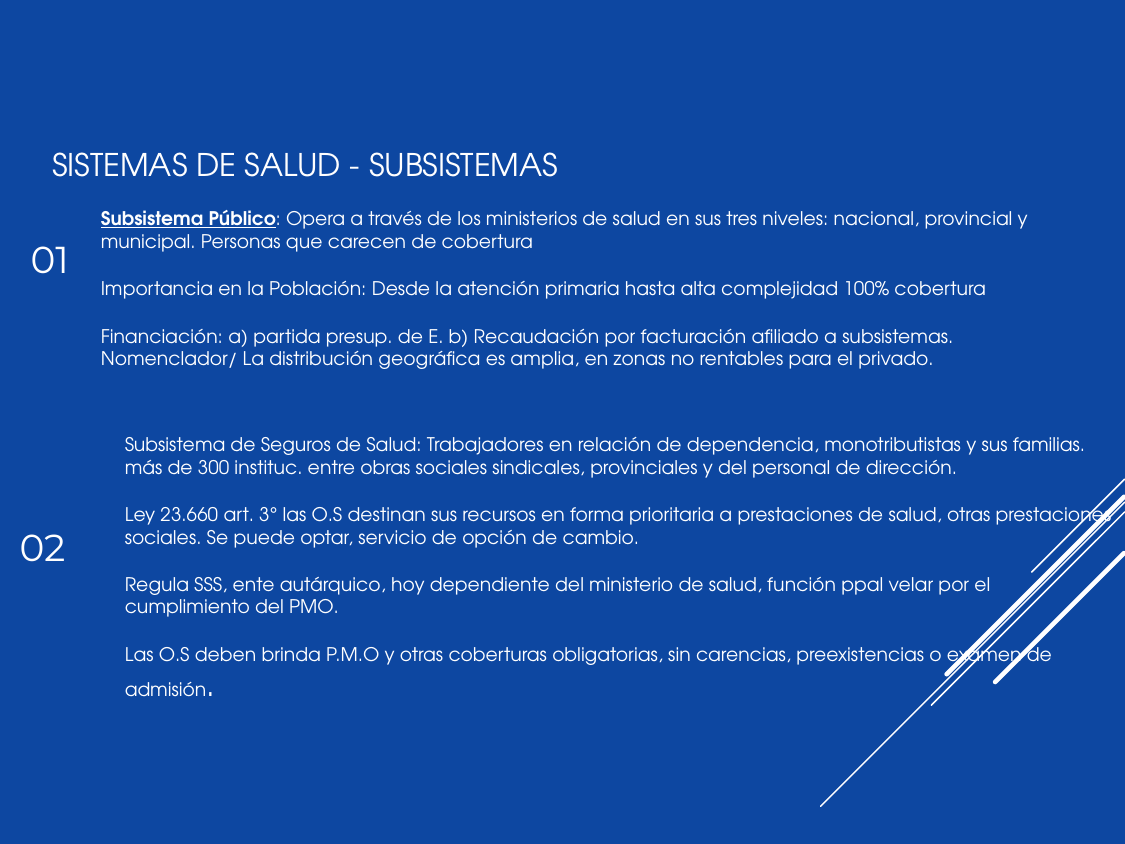

# Sistemas de Salud - subsistemas
Subsistema Público: Opera a través de los ministerios de salud en sus tres niveles: nacional, provincial y municipal. Personas que carecen de cobertura
Importancia en la Población: Desde la atención primaria hasta alta complejidad 100% cobertura
Financiación: a) partida presup. de E. b) Recaudación por facturación afiliado a subsistemas. Nomenclador/ La distribución geográfica es amplia, en zonas no rentables para el privado.

01

Subsistema de Seguros de Salud: Trabajadores en relación de dependencia, monotributistas y sus familias. más de 300 instituc. entre obras sociales sindicales, provinciales y del personal de dirección.
Ley 23.660 art. 3° las O.S destinan sus recursos en forma prioritaria a prestaciones de salud, otras prestaciones sociales. Se puede optar, servicio de opción de cambio.
Regula SSS, ente autárquico, hoy dependiente del ministerio de salud, función ppal velar por el cumplimiento del PMO.
Las O.S deben brinda P.M.O y otras coberturas obligatorias, sin carencias, preexistencias o examen de admisión.
02